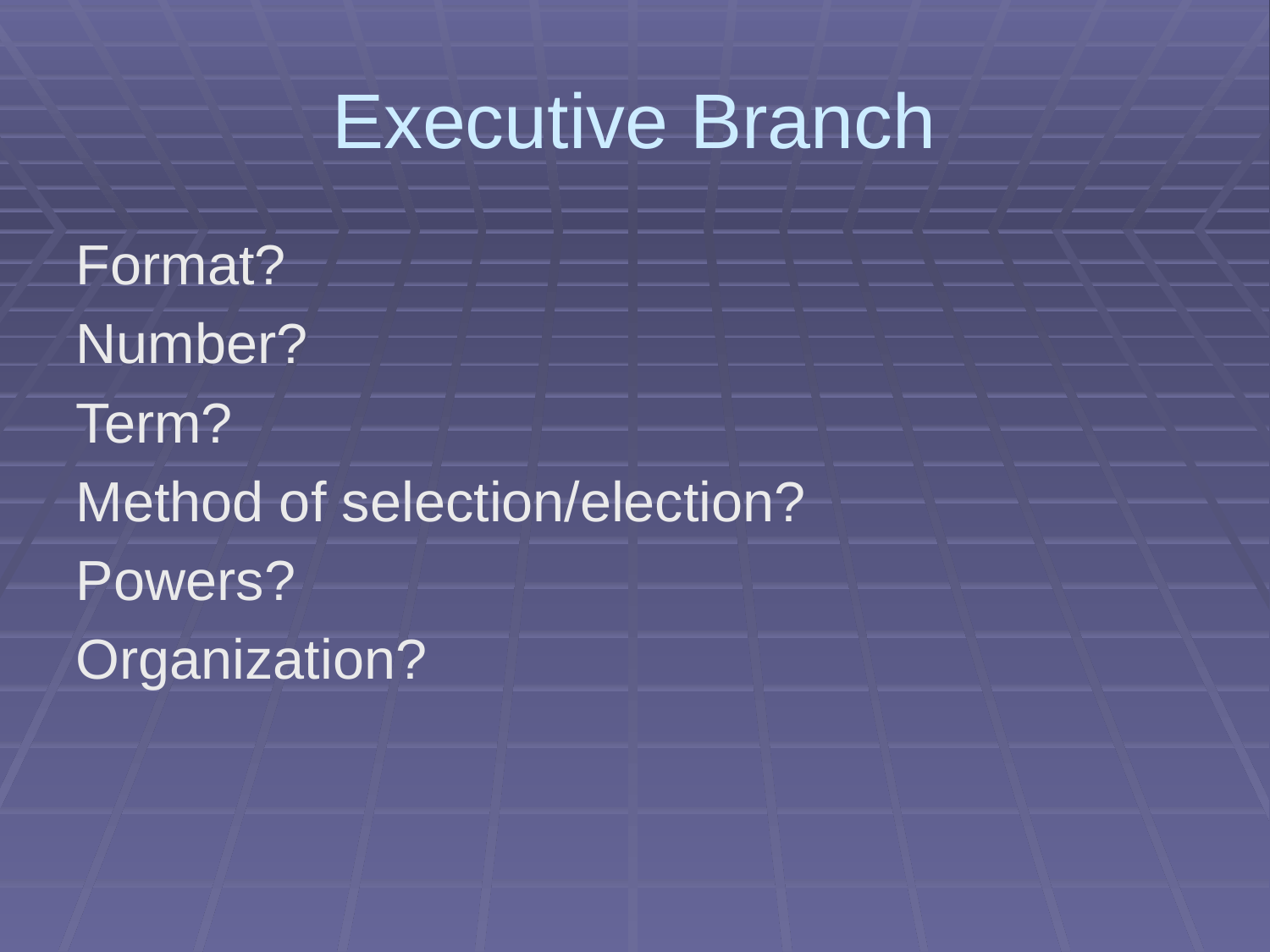

# Executive Branch
Format?
Number?
Term?
Method of selection/election?
Powers?
Organization?